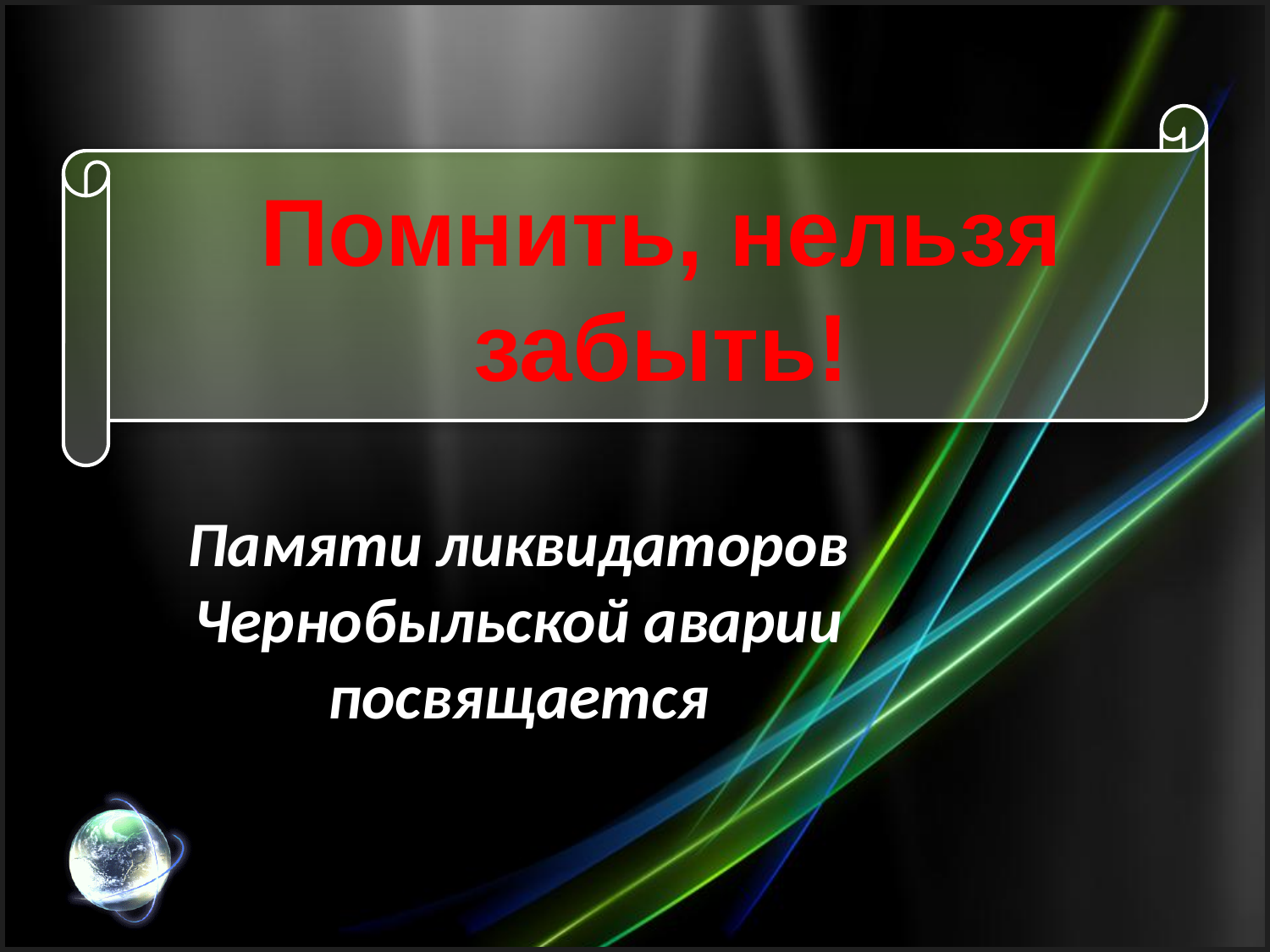

# Помнить, нельзя забыть!
Памяти ликвидаторов Чернобыльской аварии посвящается